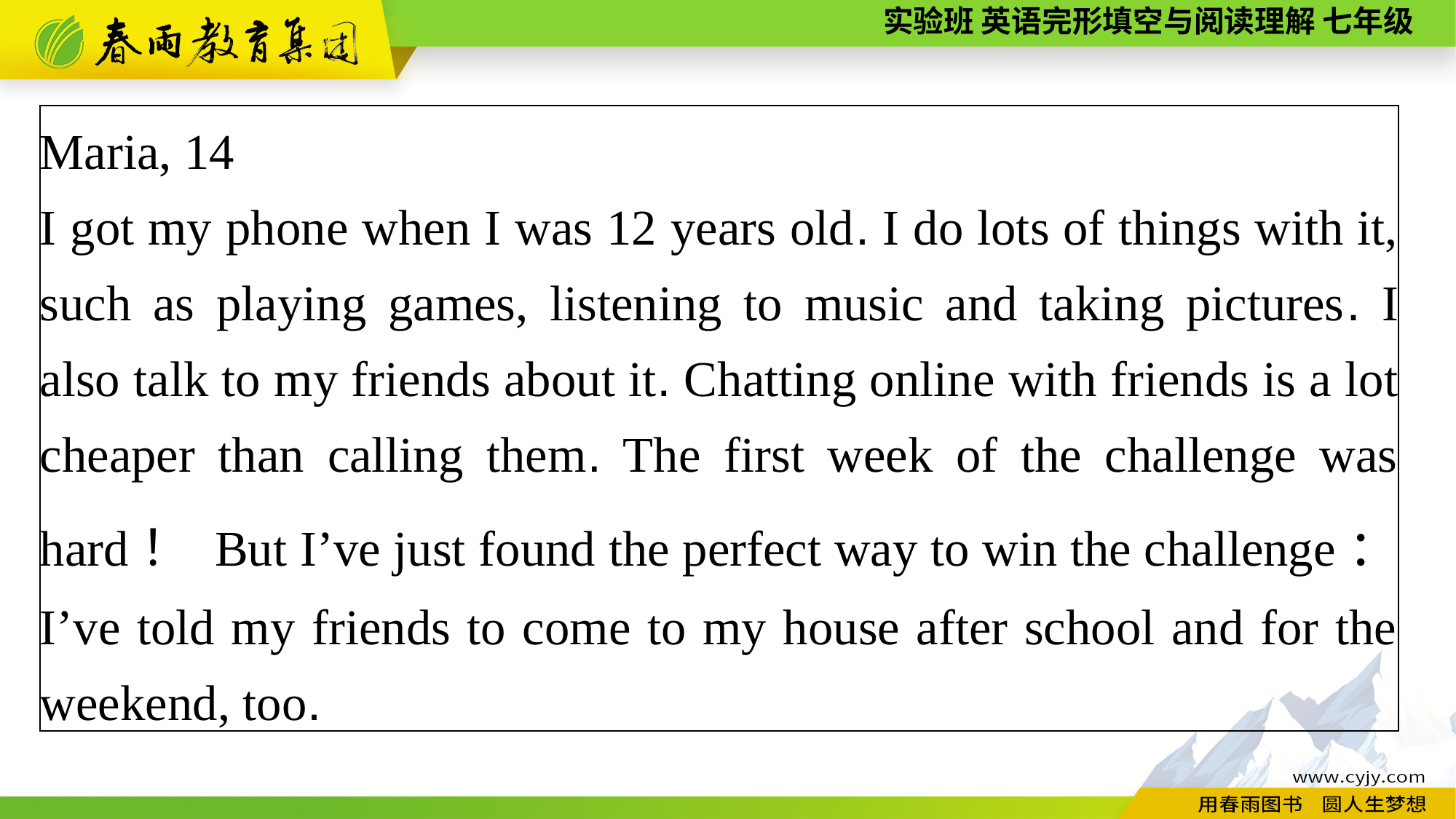

| Maria, 14 I got my phone when I was 12 years old. I do lots of things with it, such as playing games, listening to music and taking pictures. I also talk to my friends about it. Chatting online with friends is a lot cheaper than calling them. The first week of the challenge was hard！ But I’ve just found the perfect way to win the challenge： I’ve told my friends to come to my house after school and for the weekend, too. |
| --- |